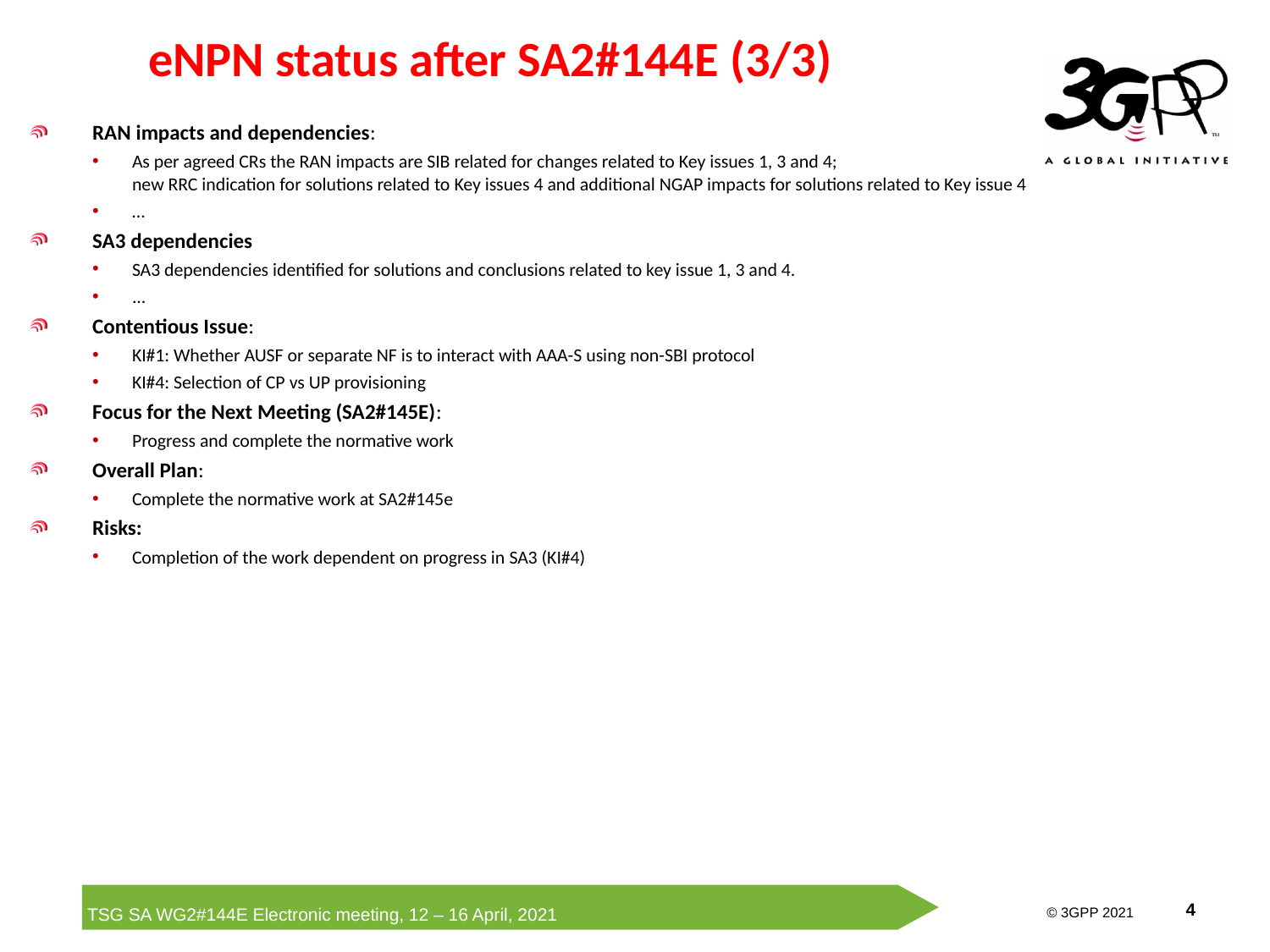

# eNPN status after SA2#144E (3/3)
RAN impacts and dependencies:
As per agreed CRs the RAN impacts are SIB related for changes related to Key issues 1, 3 and 4;
new RRC indication for solutions related to Key issues 4 and additional NGAP impacts for solutions related to Key issue 4
…
SA3 dependencies
SA3 dependencies identified for solutions and conclusions related to key issue 1, 3 and 4.
...
Contentious Issue:
KI#1: Whether AUSF or separate NF is to interact with AAA-S using non-SBI protocol
KI#4: Selection of CP vs UP provisioning
Focus for the Next Meeting (SA2#145E):
Progress and complete the normative work
Overall Plan:
Complete the normative work at SA2#145e
Risks:
Completion of the work dependent on progress in SA3 (KI#4)